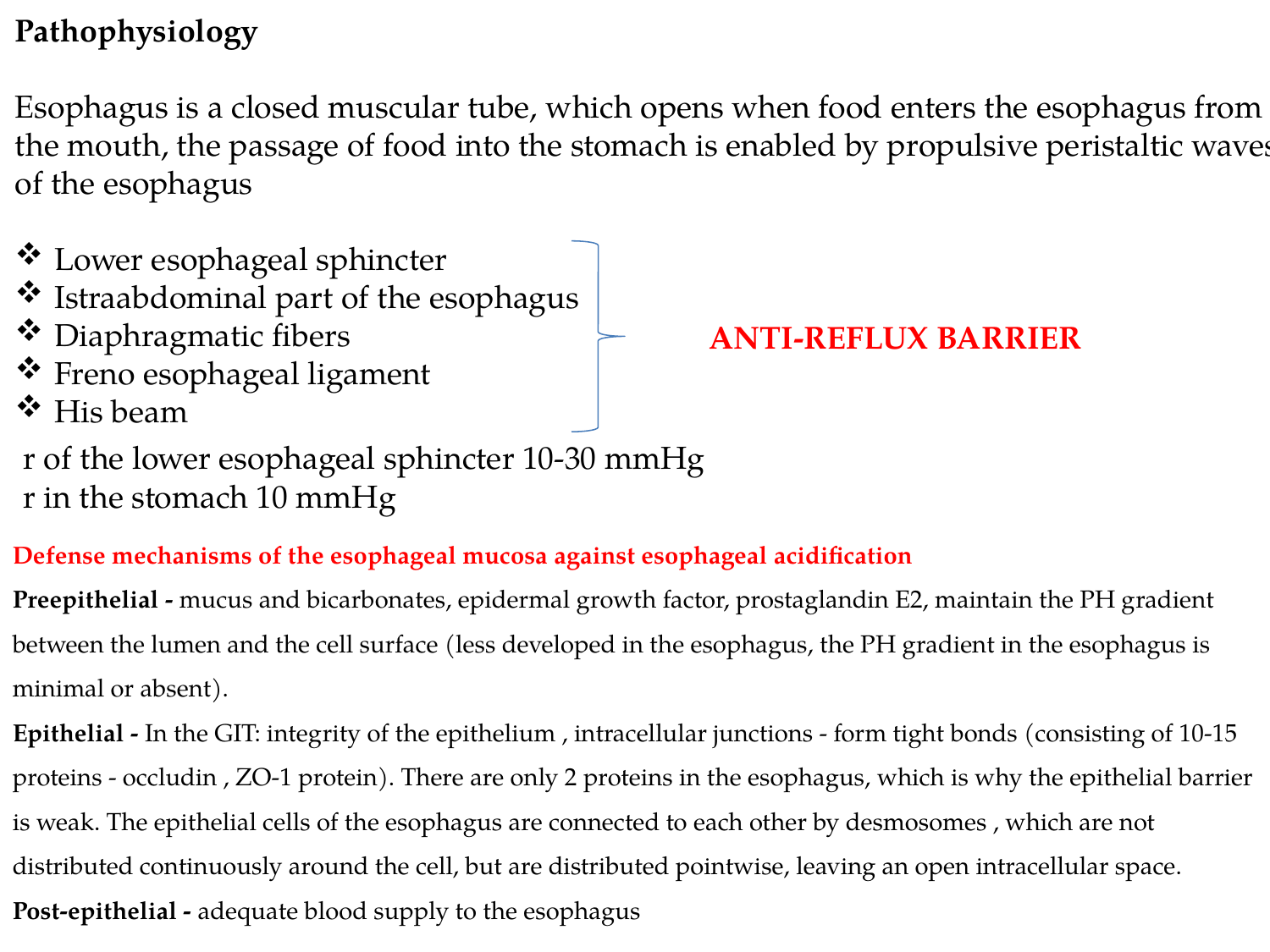

Pathophysiology

Esophagus is a closed muscular tube, which opens when food enters the esophagus from the mouth, the passage of food into the stomach is enabled by propulsive peristaltic waves of the esophagus

Lower esophageal sphincter
Istraabdominal part of the esophagus
Diaphragmatic fibers
Freno esophageal ligament
His beam

ANTI-REFLUX BARRIER
r of the lower esophageal sphincter 10-30 mmHg
r in the stomach 10 mmHg

Defense mechanisms of the esophageal mucosa against esophageal acidification
Preepithelial - mucus and bicarbonates, epidermal growth factor, prostaglandin E2, maintain the PH gradient between the lumen and the cell surface (less developed in the esophagus, the PH gradient in the esophagus is minimal or absent).
Epithelial - In the GIT: integrity of the epithelium , intracellular junctions - form tight bonds (consisting of 10-15 proteins - occludin , ZO-1 protein). There are only 2 proteins in the esophagus, which is why the epithelial barrier is weak. The epithelial cells of the esophagus are connected to each other by desmosomes , which are not distributed continuously around the cell, but are distributed pointwise, leaving an open intracellular space.
Post-epithelial - adequate blood supply to the esophagus